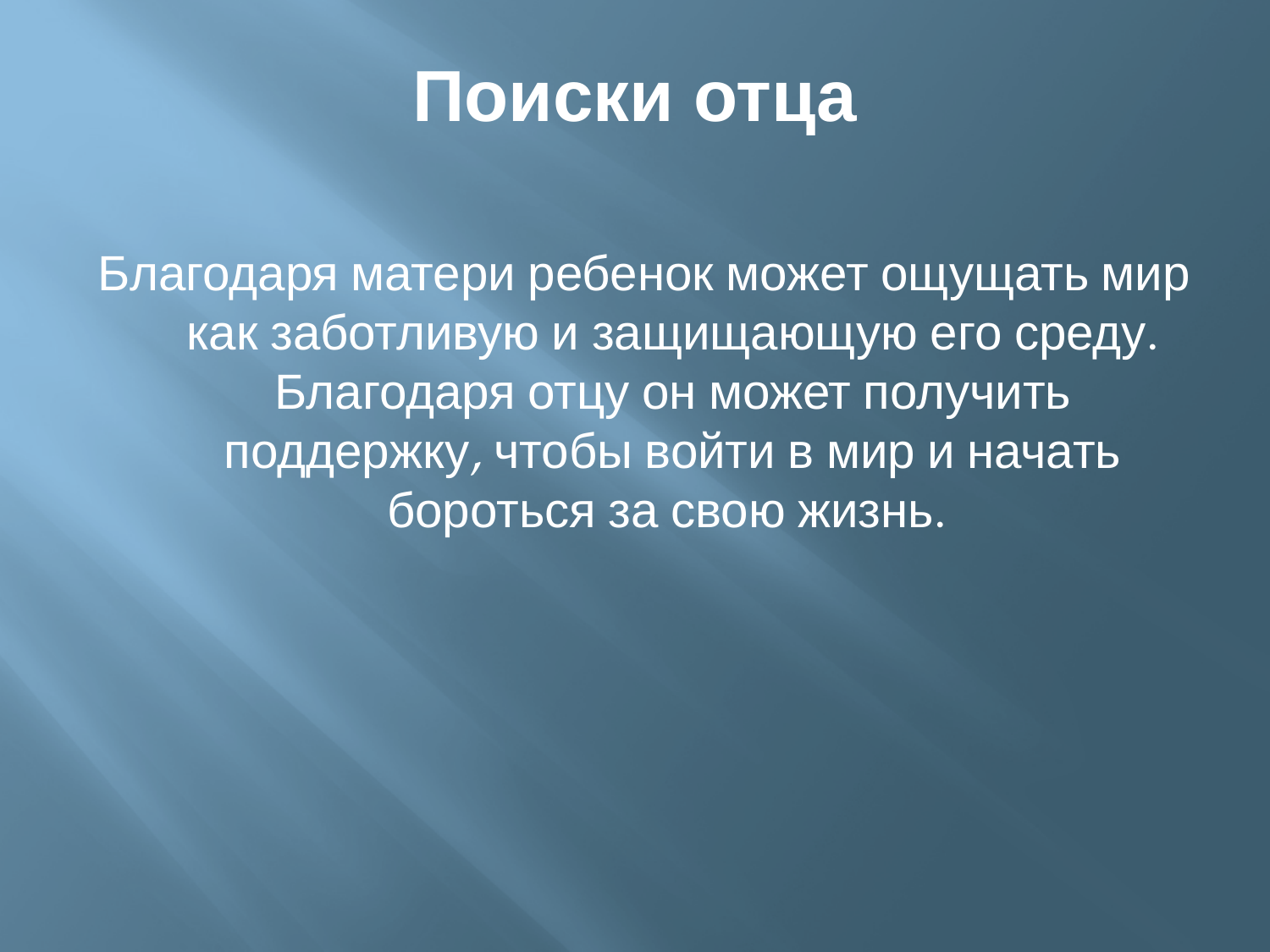

# Поиски отца

Благодаря матери ребенок может ощущать мир как заботливую и защищающую его среду. Благодаря отцу он может получить поддержку, чтобы войти в мир и начать бороться за свою жизнь.